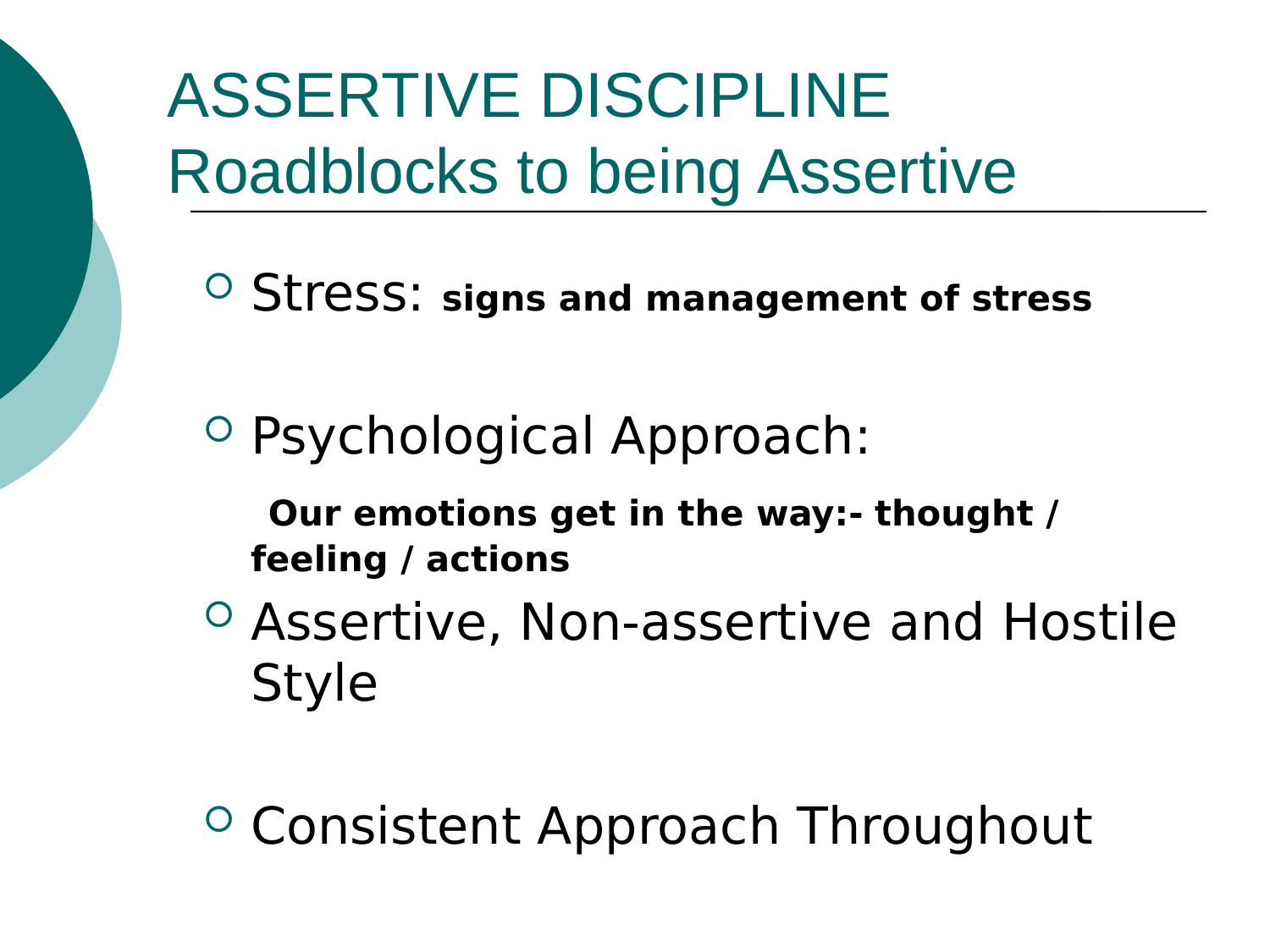

# ASSERTIVE DISCIPLINE Roadblocks to being Assertive
Stress: signs and management of stress

Psychological Approach:
    Our emotions get in the way:- thought / feeling / actions
Assertive, Non-assertive and Hostile Style

Consistent Approach Throughout